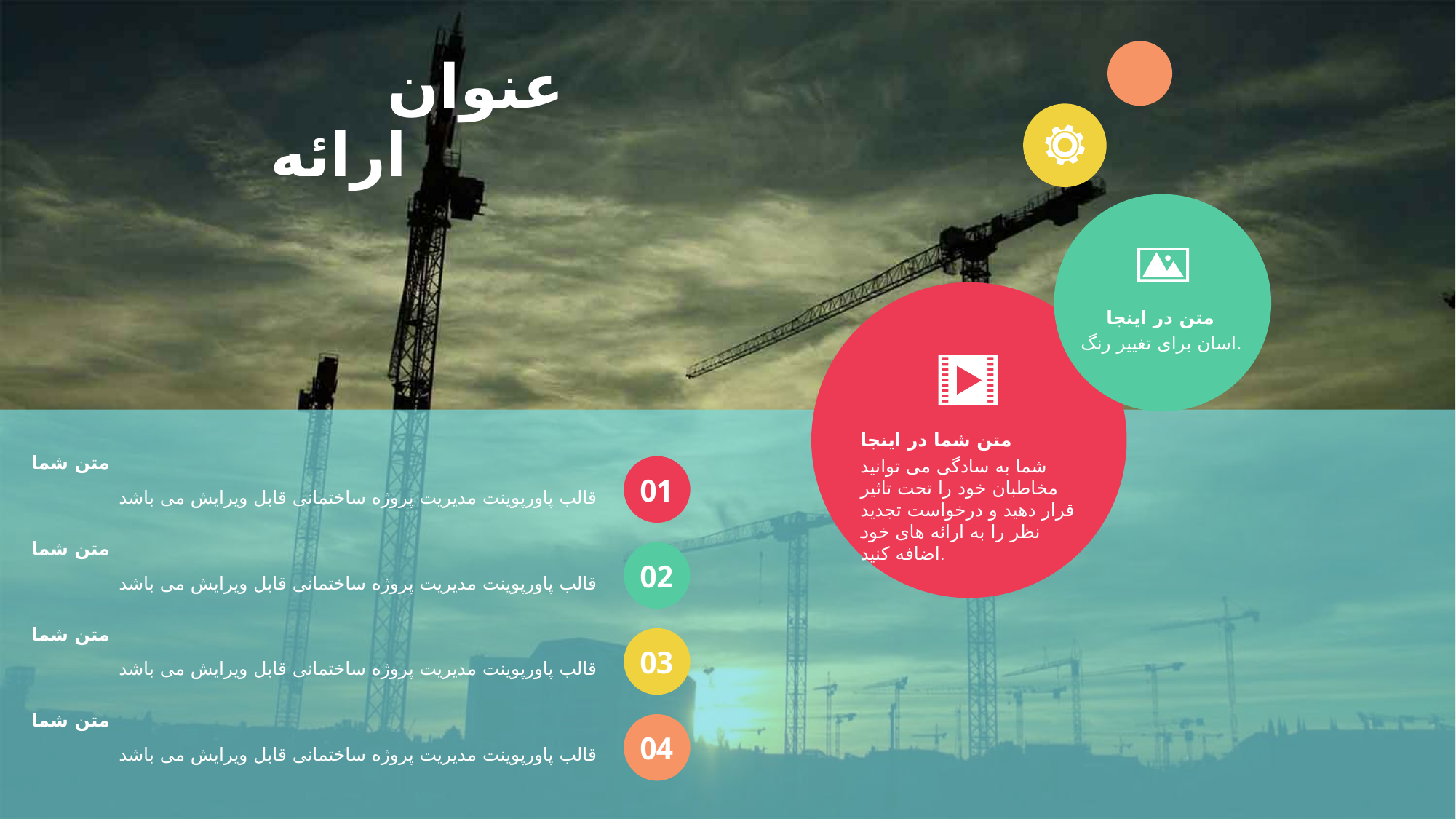

عنوان

ارائه

 متن در اینجا
اسان برای تغییر رنگ.

متن شما در اینجا

شما به سادگی می توانید مخاطبان خود را تحت تاثیر قرار دهید و درخواست تجدید نظر را به ارائه های خود اضافه کنید.

متن شما

قالب پاورپوینت مدیریت پروژه ساختمانی قابل ویرایش می باشد

01
متن شما

قالب پاورپوینت مدیریت پروژه ساختمانی قابل ویرایش می باشد

02
متن شما

قالب پاورپوینت مدیریت پروژه ساختمانی قابل ویرایش می باشد

03
متن شما

قالب پاورپوینت مدیریت پروژه ساختمانی قابل ویرایش می باشد

04